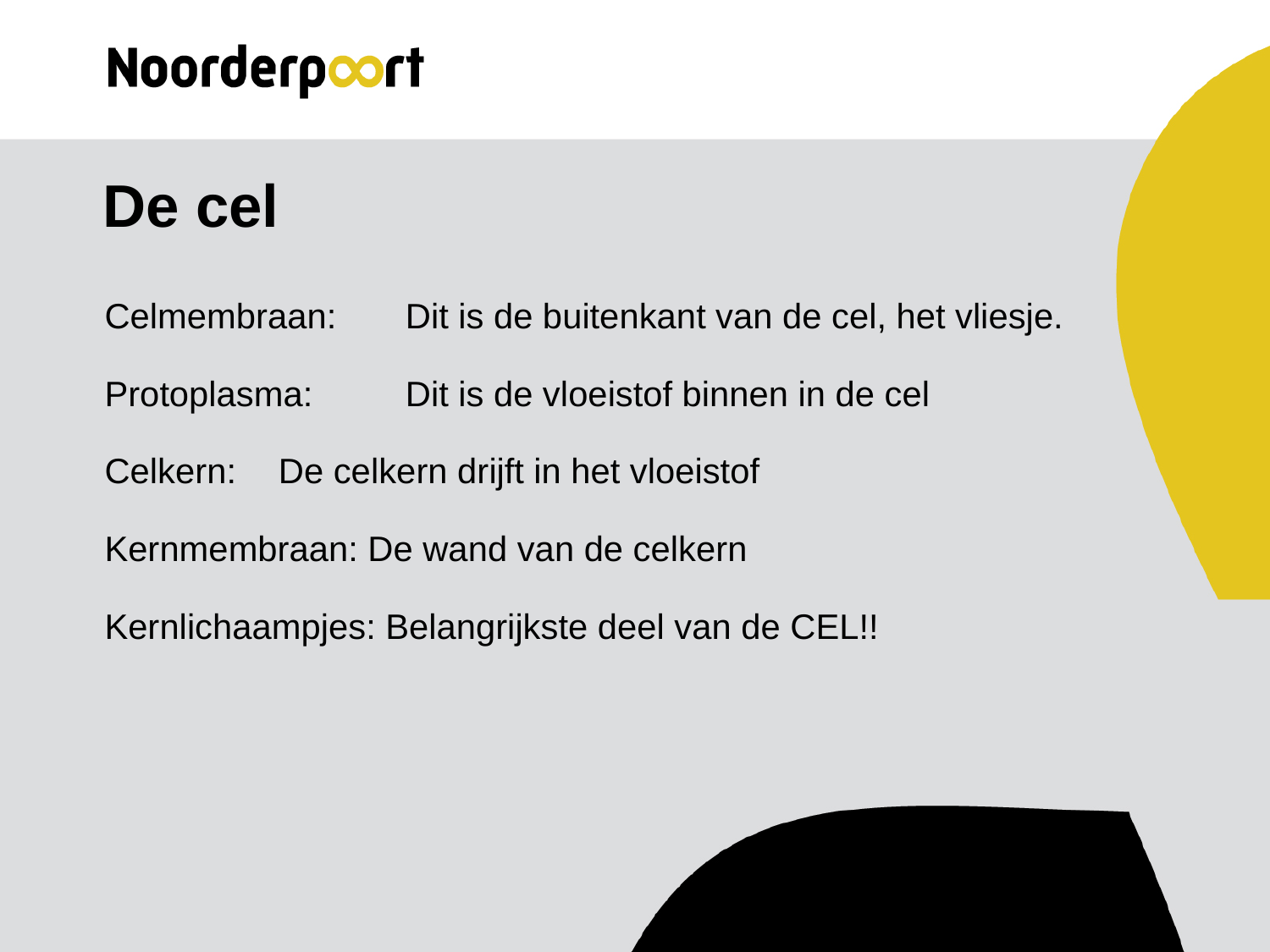

# De cel
Celmembraan: 	Dit is de buitenkant van de cel, het vliesje.

Protoplasma: 	Dit is de vloeistof binnen in de cel

Celkern:	De celkern drijft in het vloeistof

Kernmembraan: De wand van de celkern

Kernlichaampjes: Belangrijkste deel van de CEL!!